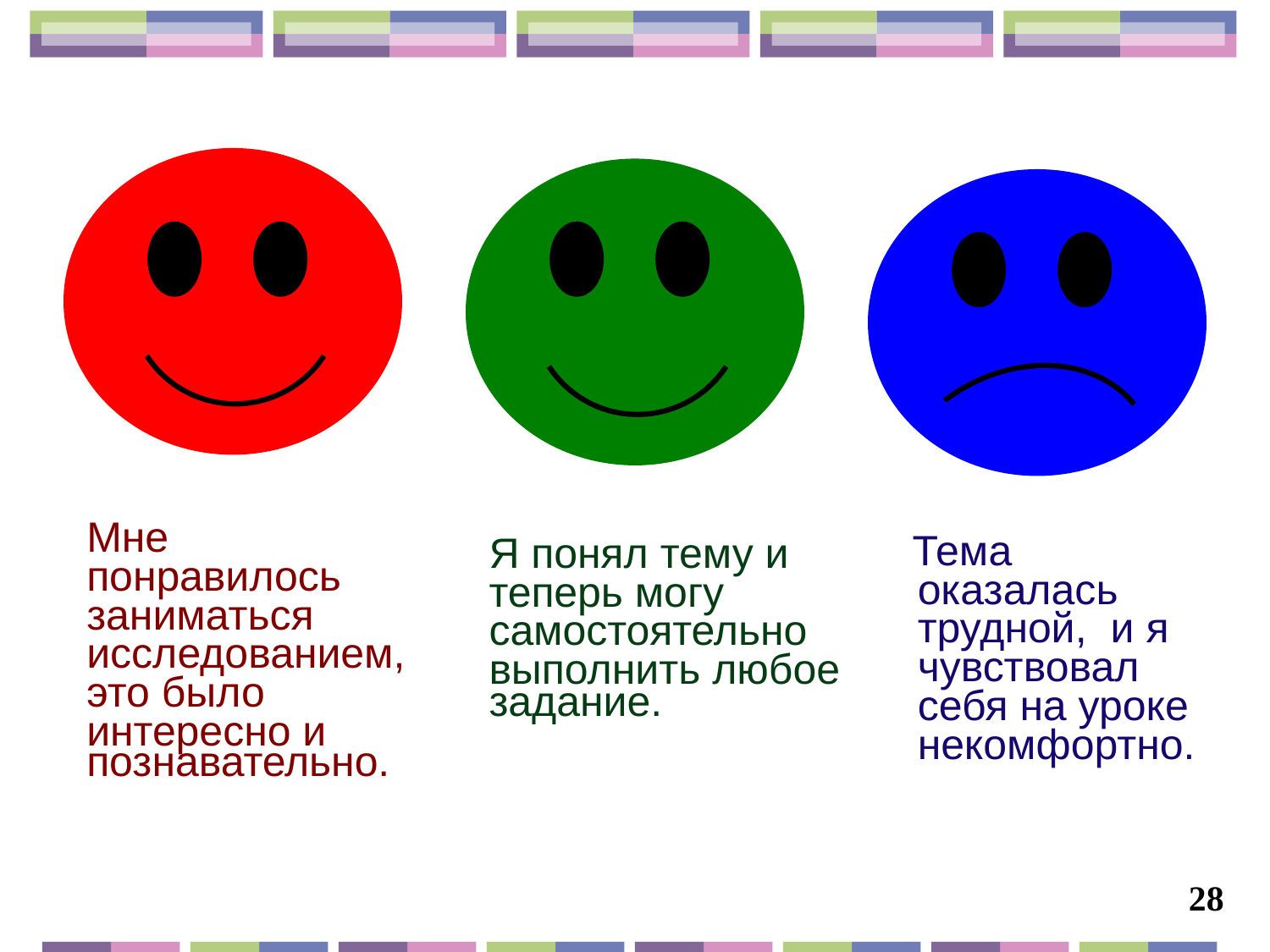

# Я понял тему и теперь могу   самостоятельно выполнить любое задание.
Мне понравилось заниматься исследованием, это было интересно и познавательно.
    Тема оказалась трудной,  и я чувствовал себя на уроке некомфортно.
28